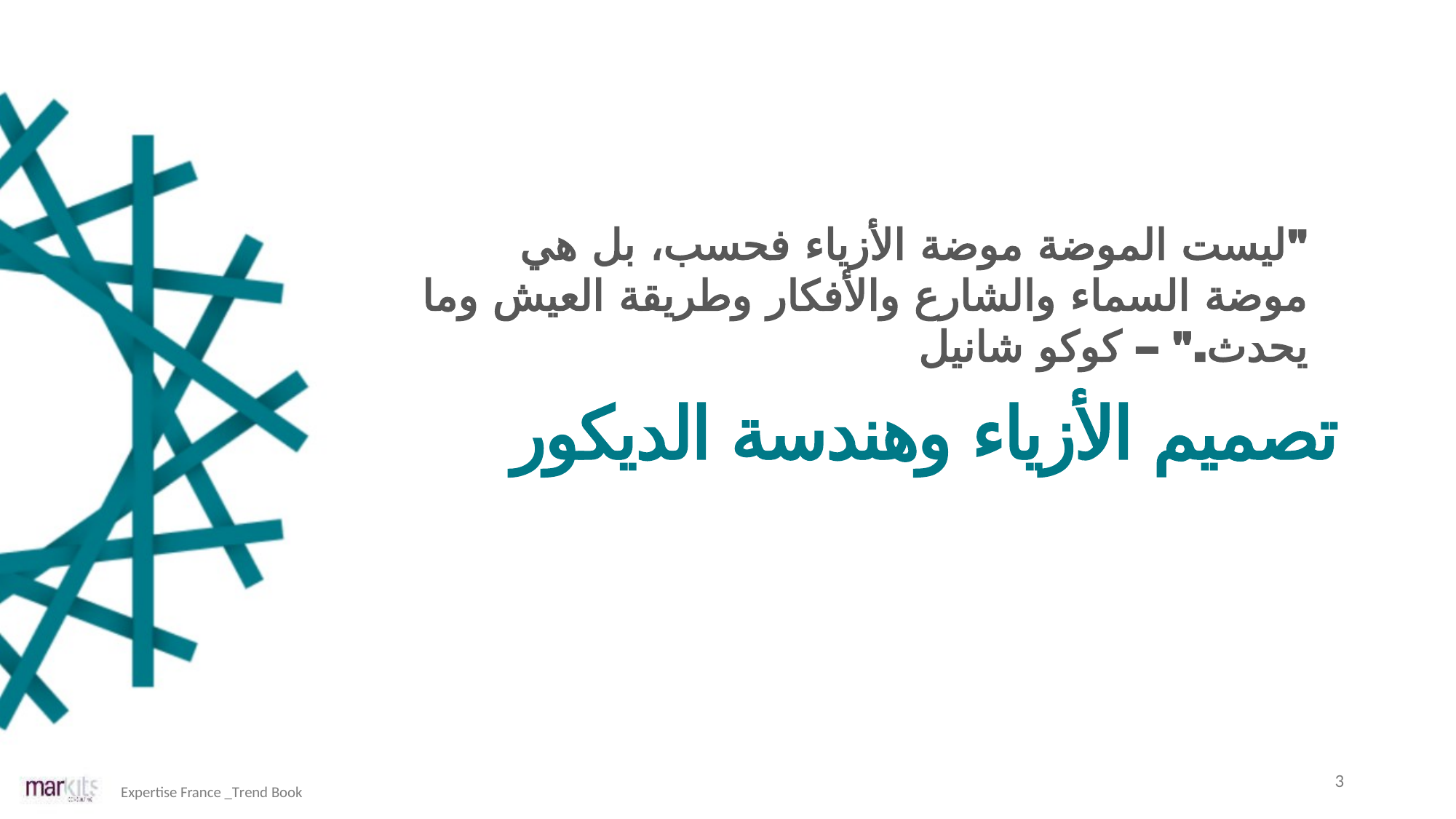

"ليست الموضة موضة الأزياء فحسب، بل هي موضة السماء والشارع والأفكار وطريقة العيش وما يحدث." – كوكو شانيل

تصميم الأزياء وهندسة الديكور

3
Expertise France _Trend Book